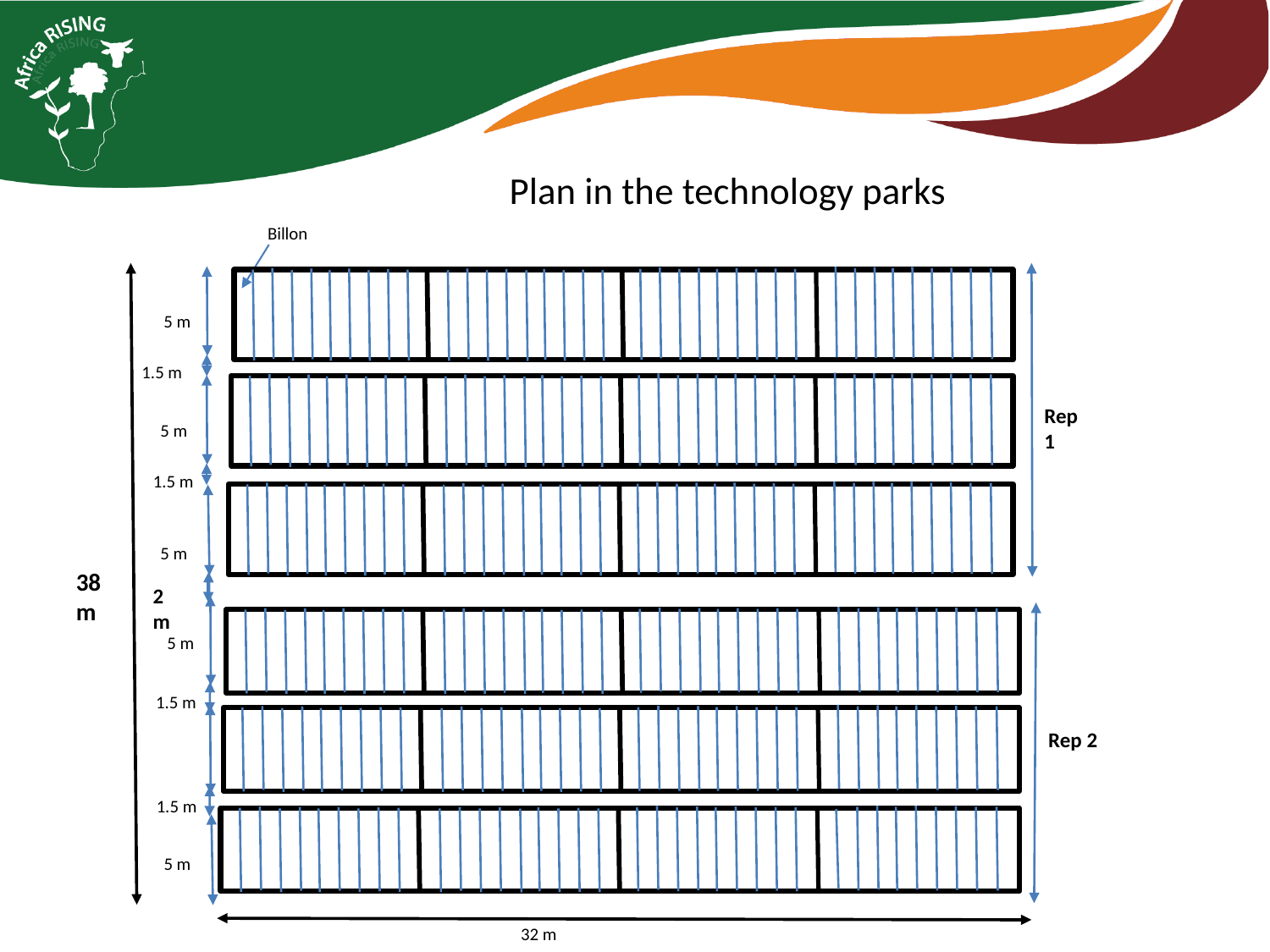

# Plan in the technology parks
Billon
5 m
1.5 m

5 m
1.5 m
Rep 1

5 m
38 m
2 m
5 m
1.5 m
1.5 m
5 m

32 m
Rep 2